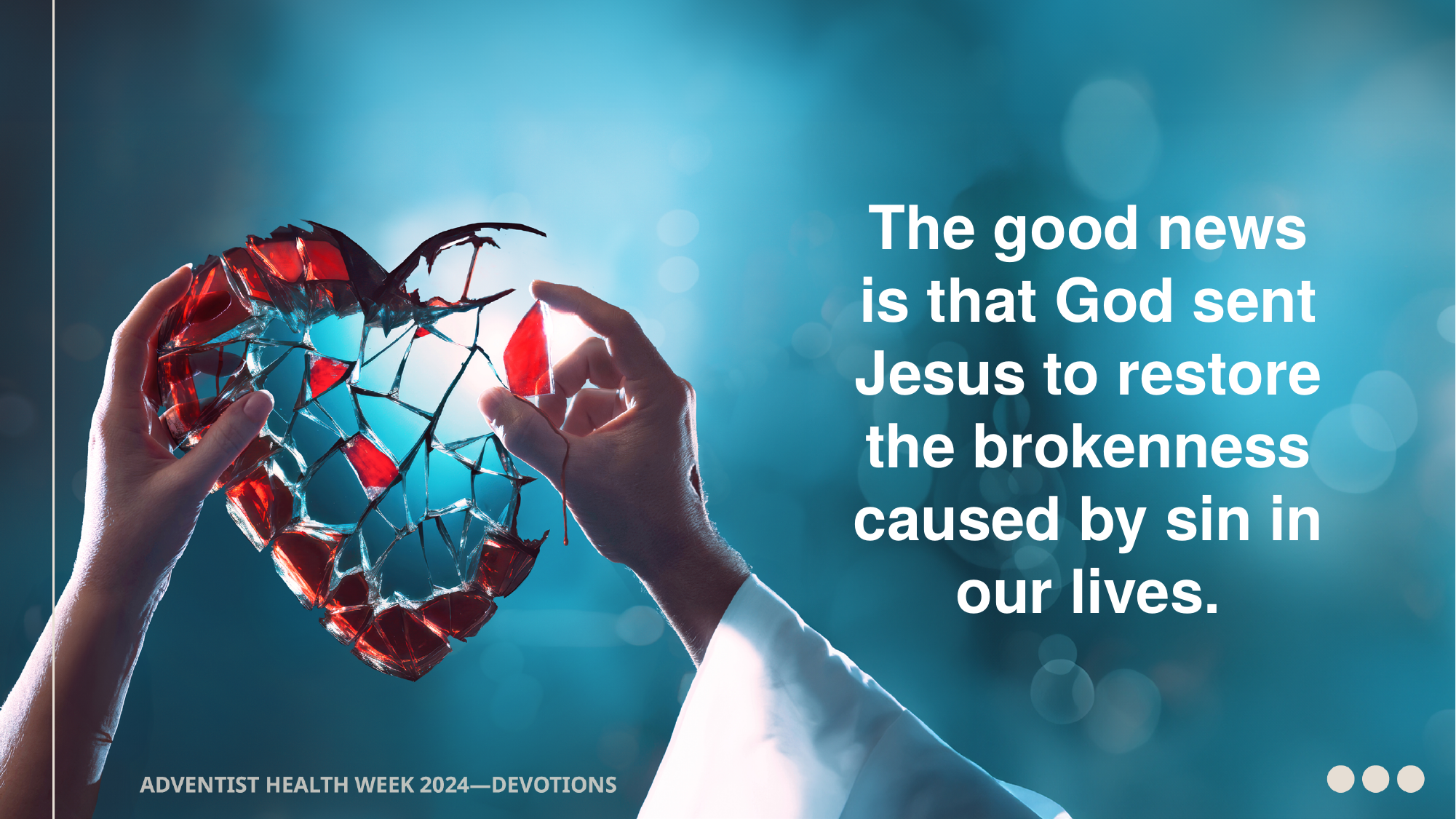

The good news is that God sent Jesus to restore the brokenness caused by sin in our lives.